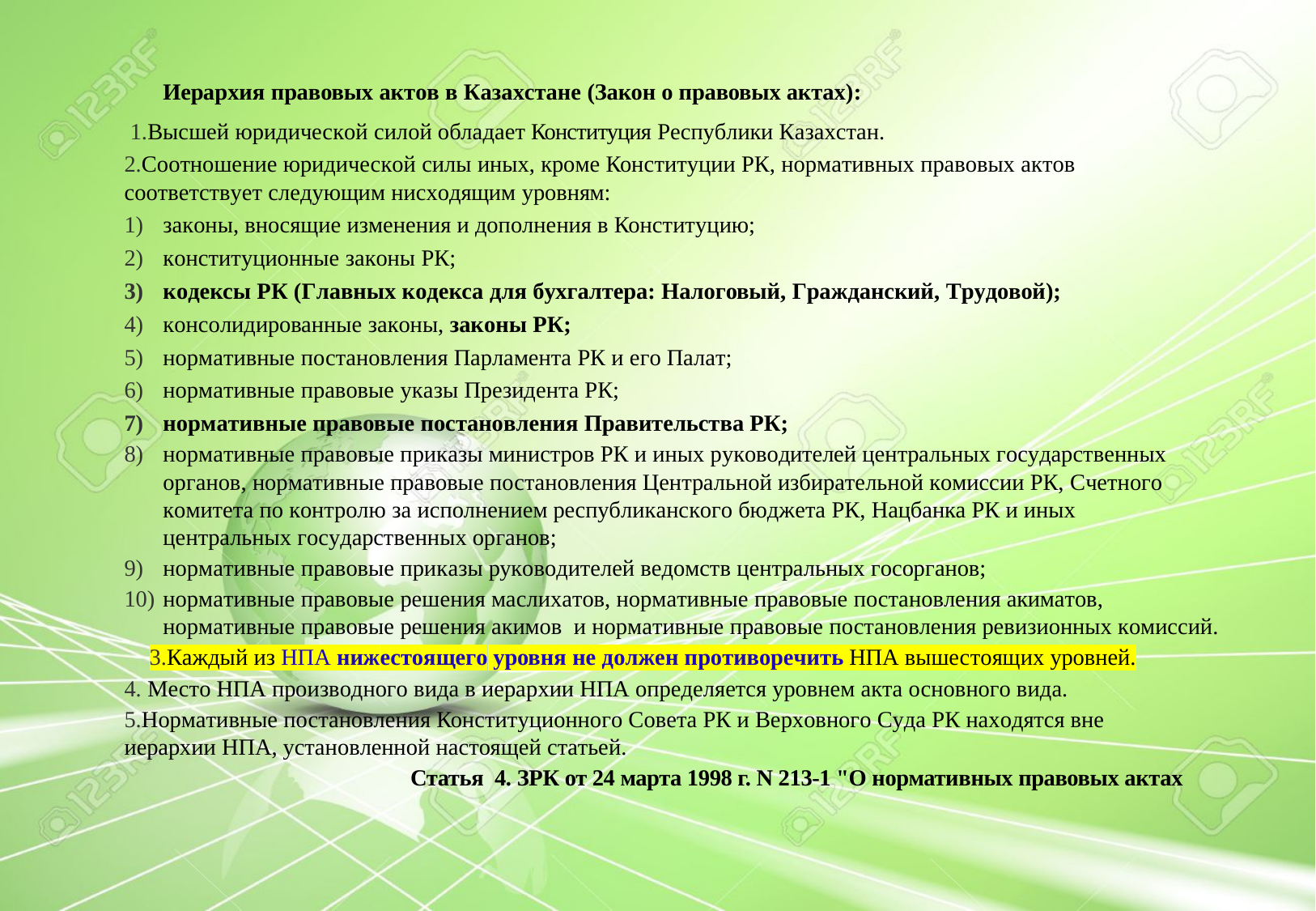

Иерархия правовых актов в Казахстане (Закон о правовых актах):
Высшей юридической силой обладает Конституция Республики Казахстан.
Соотношение юридической силы иных, кроме Конституции РК, нормативных правовых актов соответствует следующим нисходящим уровням:
законы, вносящие изменения и дополнения в Конституцию;
конституционные законы РК;
кодексы РК (Главных кодекса для бухгалтера: Налоговый, Гражданский, Трудовой);
консолидированные законы, законы РК;
нормативные постановления Парламента РК и его Палат;
нормативные правовые указы Президента РК;
нормативные правовые постановления Правительства РК;
нормативные правовые приказы министров РК и иных руководителей центральных государственных органов, нормативные правовые постановления Центральной избирательной комиссии РК, Счетного комитета по контролю за исполнением республиканского бюджета РК, Нацбанка РК и иных центральных государственных органов;
нормативные правовые приказы руководителей ведомств центральных госорганов;
нормативные правовые решения маслихатов, нормативные правовые постановления акиматов, нормативные правовые решения акимов  и нормативные правовые постановления ревизионных комиссий.
Каждый из НПА нижестоящего уровня не должен противоречить НПА вышестоящих уровней.
 Место НПА производного вида в иерархии НПА определяется уровнем акта основного вида.
Нормативные постановления Конституционного Совета РК и Верховного Суда РК находятся вне иерархии НПА, установленной настоящей статьей.
Статья  4. ЗРК от 24 марта 1998 г. N 213-1 "О нормативных правовых актах